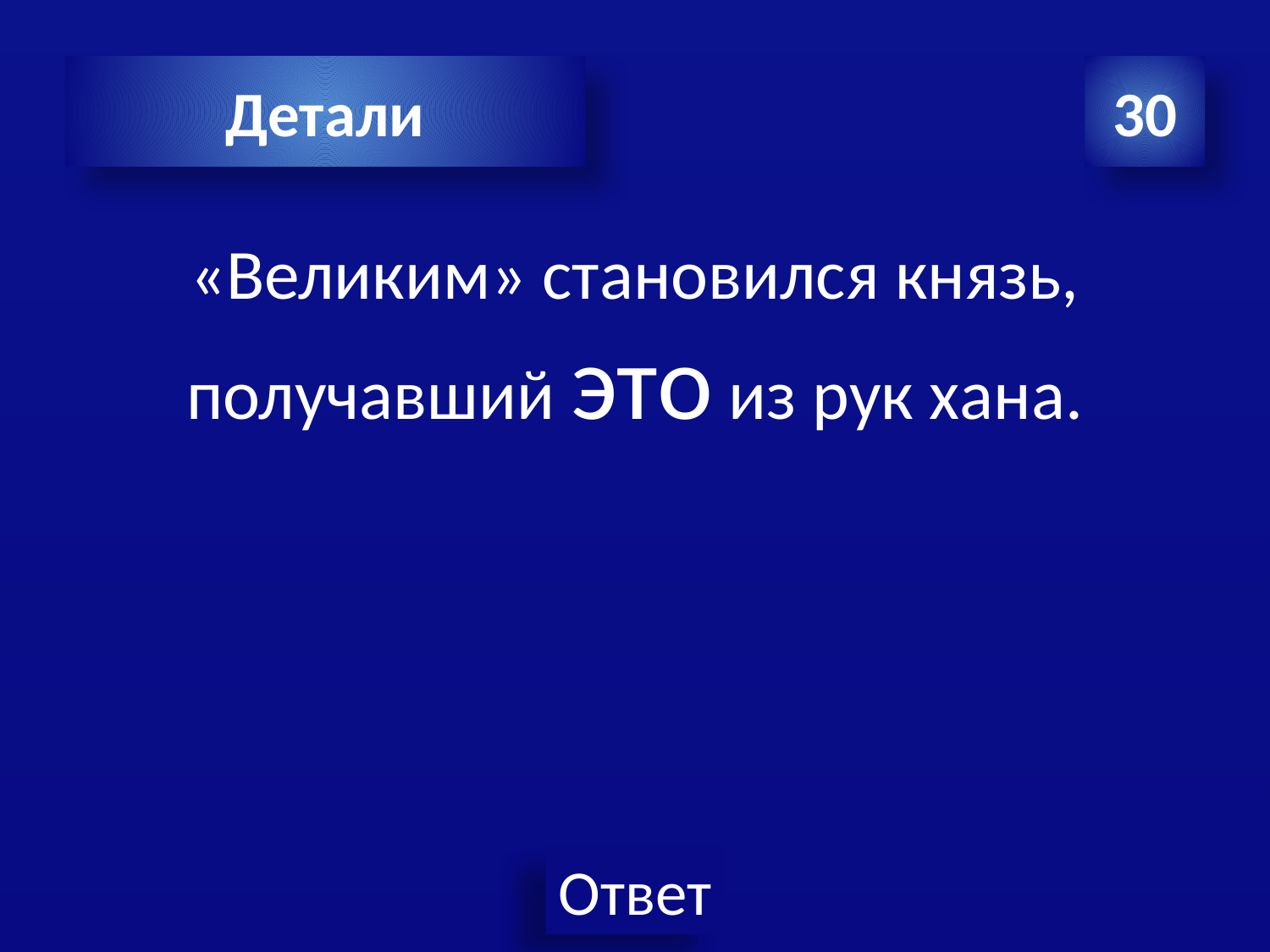

Детали
30
«Великим» становился князь, получавший это из рук хана.